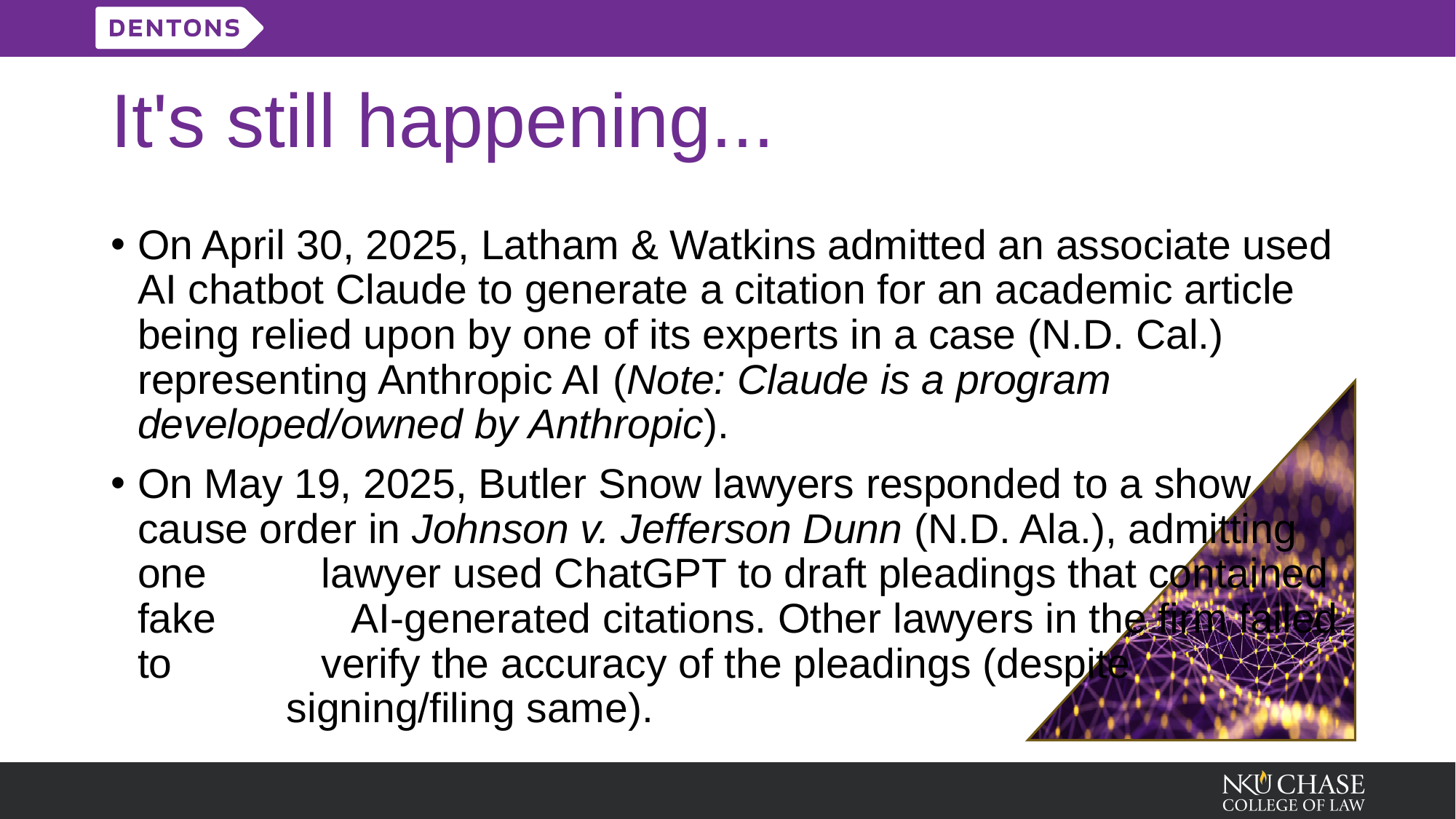

# It's still happening...
On April 30, 2025, Latham & Watkins admitted an associate used AI chatbot Claude to generate a citation for an academic article being relied upon by one of its experts in a case (N.D. Cal.) representing Anthropic AI (Note: Claude is a program developed/owned by Anthropic).
On May 19, 2025, Butler Snow lawyers responded to a show cause order in Johnson v. Jefferson Dunn (N.D. Ala.), admitting one          lawyer used ChatGPT to draft pleadings that contained fake            AI-generated citations. Other lawyers in the firm failed to             verify the accuracy of the pleadings (despite                                signing/filing same).